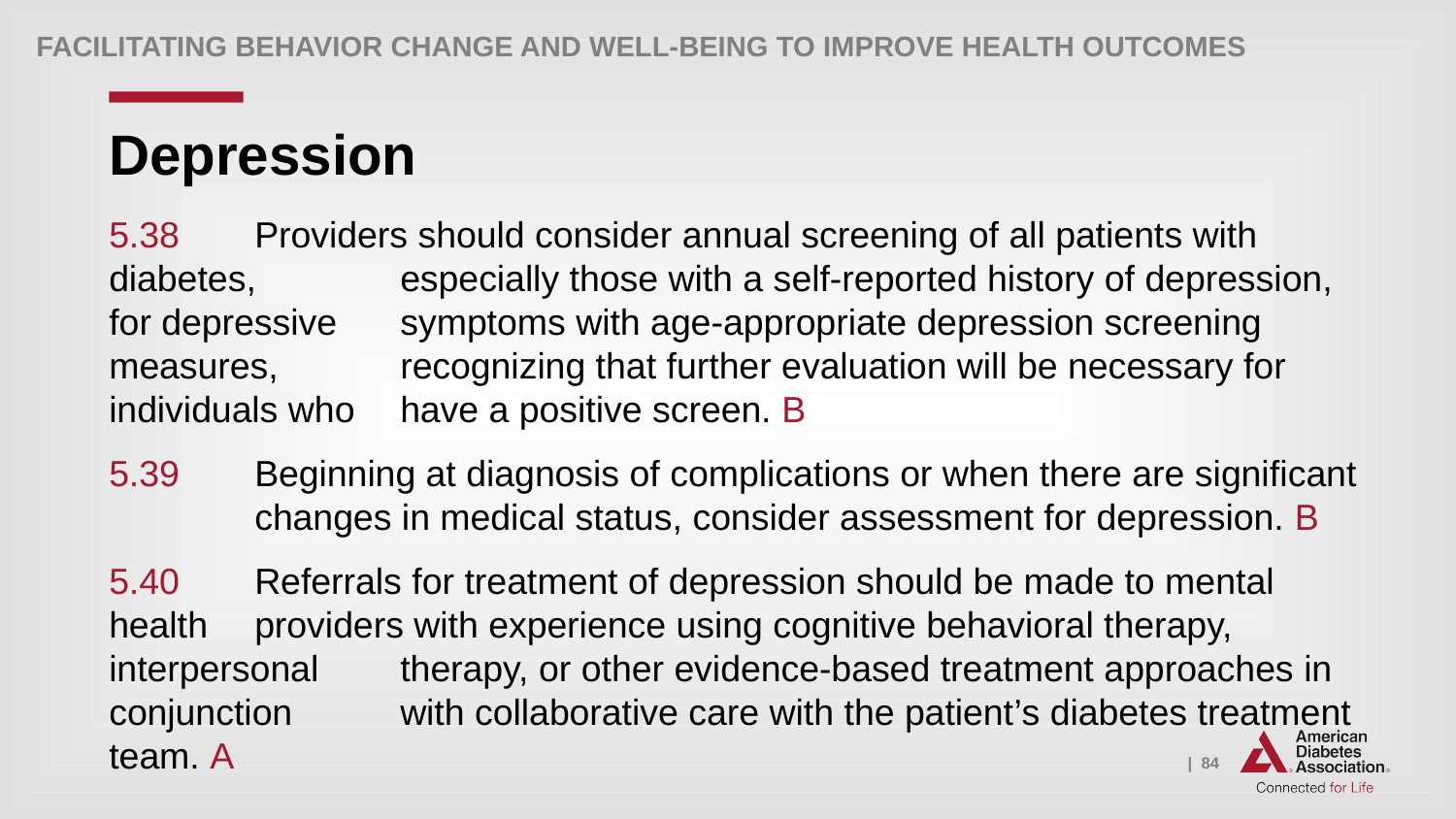

Facilitating Behavior Change and Well-being to Improve Health Outcomes
# Depression
5.38 	Providers should consider annual screening of all patients with diabetes, 	especially those with a self-reported history of depression, for depressive 	symptoms with age-appropriate depression screening measures, 	recognizing that further evaluation will be necessary for individuals who 	have a positive screen. B
5.39 	Beginning at diagnosis of complications or when there are significant 	changes in medical status, consider assessment for depression. B
5.40 	Referrals for treatment of depression should be made to mental health 	providers with experience using cognitive behavioral therapy, interpersonal 	therapy, or other evidence-based treatment approaches in conjunction 	with collaborative care with the patient’s diabetes treatment team. A